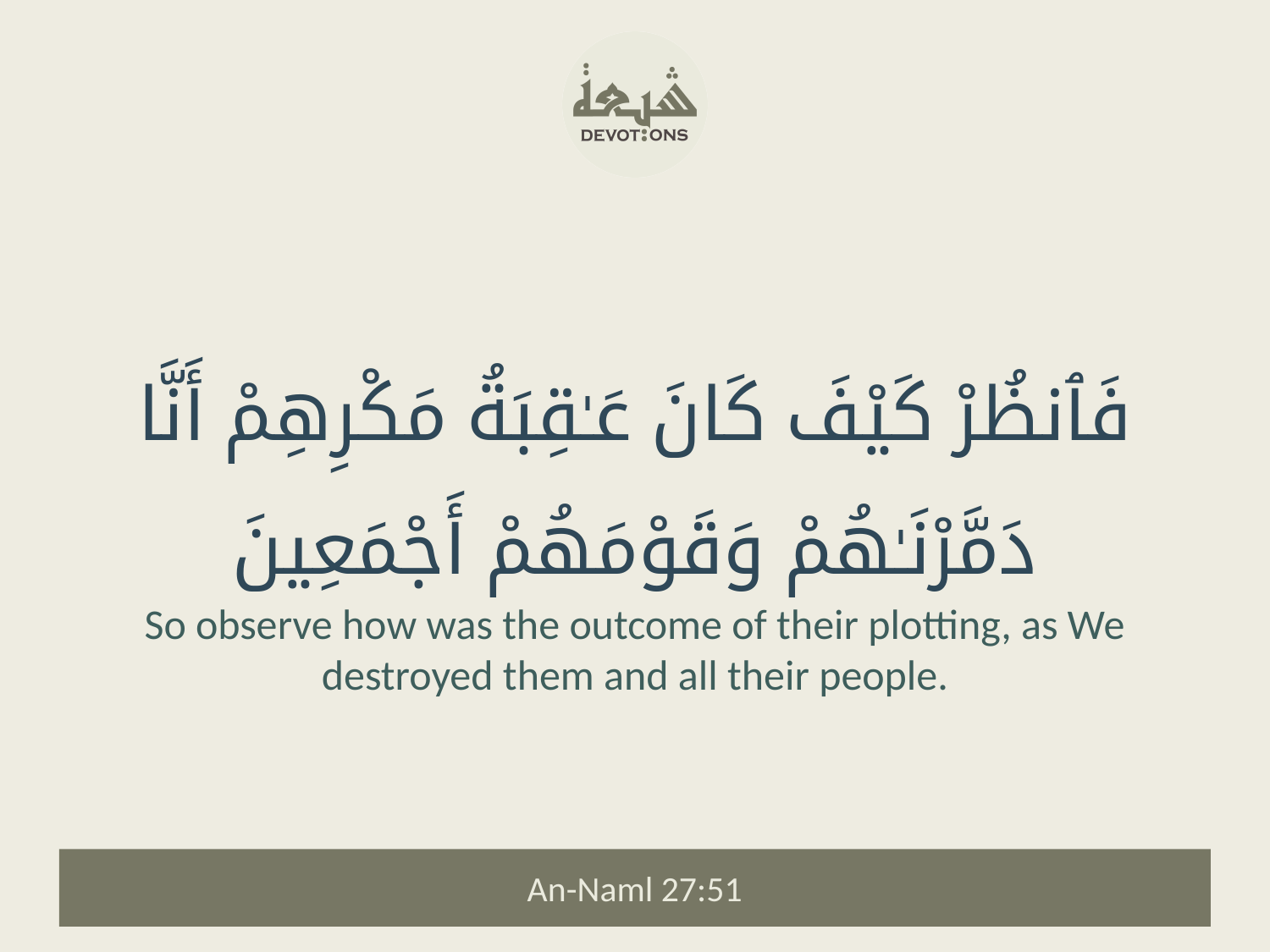

فَٱنظُرْ كَيْفَ كَانَ عَـٰقِبَةُ مَكْرِهِمْ أَنَّا دَمَّرْنَـٰهُمْ وَقَوْمَهُمْ أَجْمَعِينَ
So observe how was the outcome of their plotting, as We destroyed them and all their people.
An-Naml 27:51